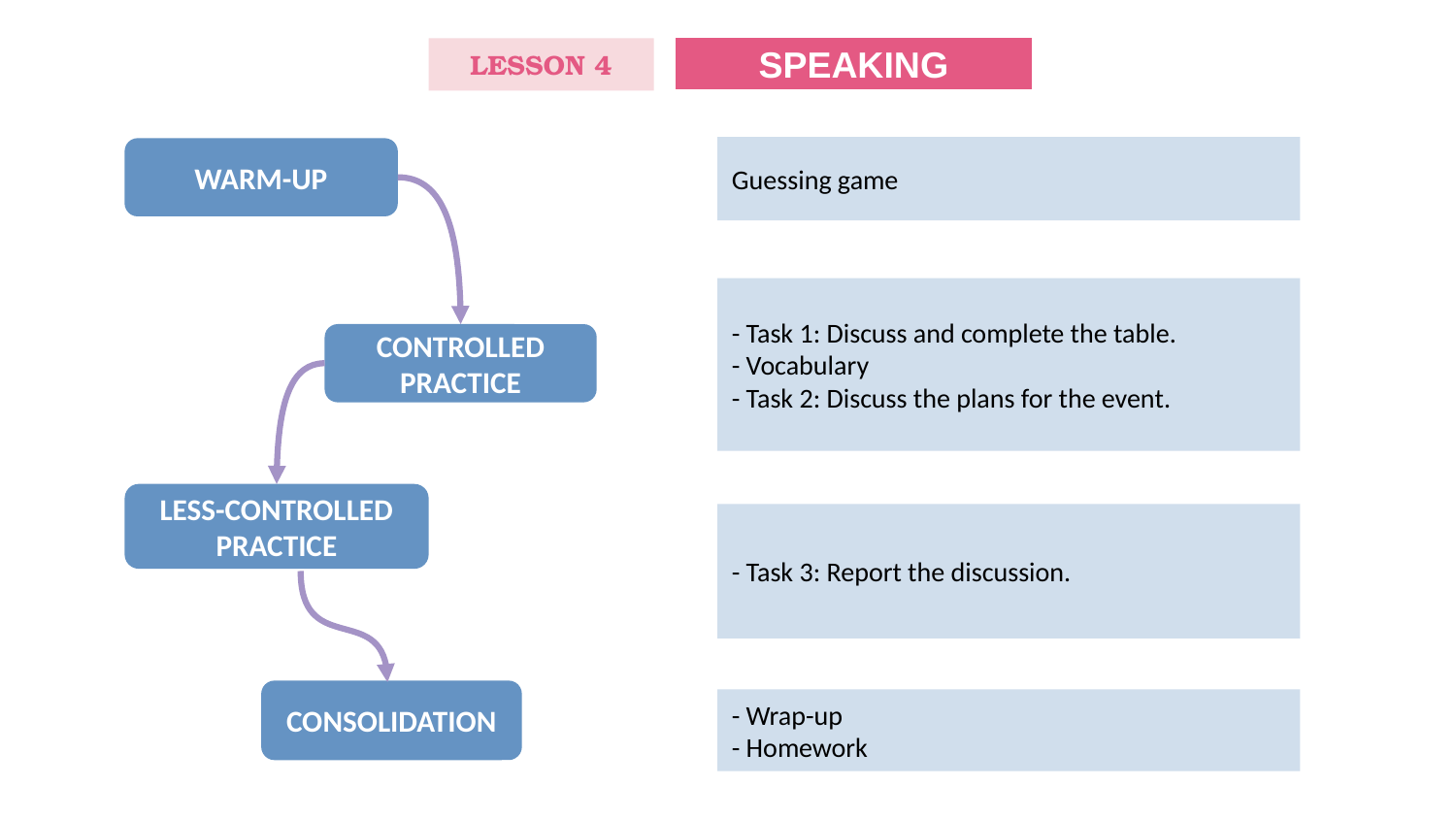

SPEAKING
LESSON 4
Guessing game
WARM-UP
- Task 1: Discuss and complete the table.
- Vocabulary
- Task 2: Discuss the plans for the event.
CONTROLLED PRACTICE
LESS-CONTROLLED PRACTICE
- Task 3: Report the discussion.
CONSOLIDATION
- Wrap-up
- Homework